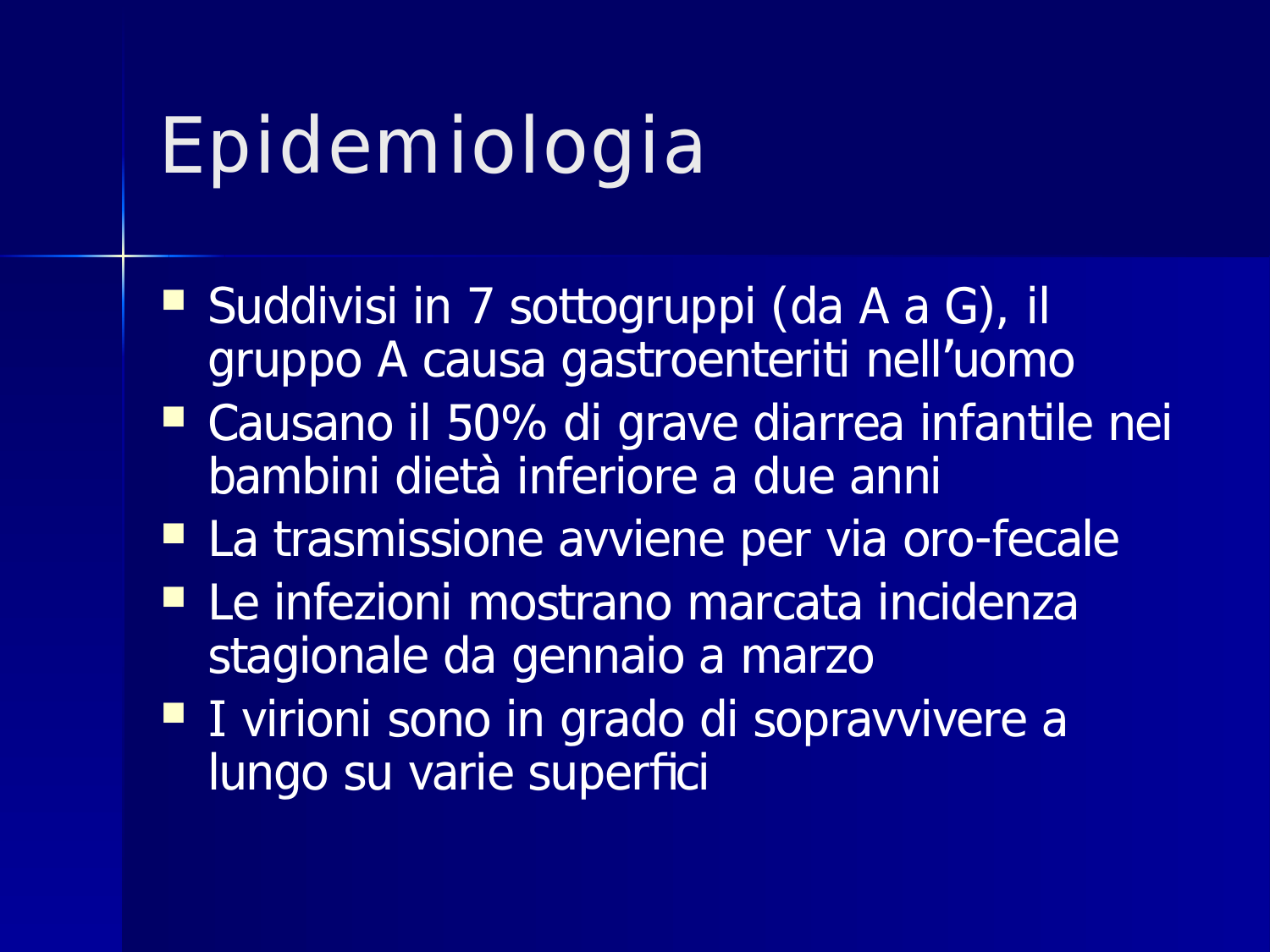

# Epidemiologia
Suddivisi in 7 sottogruppi (da A a G), il gruppo A causa gastroenteriti nell’uomo
Causano il 50% di grave diarrea infantile nei bambini dietà inferiore a due anni
La trasmissione avviene per via oro-fecale
Le infezioni mostrano marcata incidenza stagionale da gennaio a marzo
I virioni sono in grado di sopravvivere a lungo su varie superfici